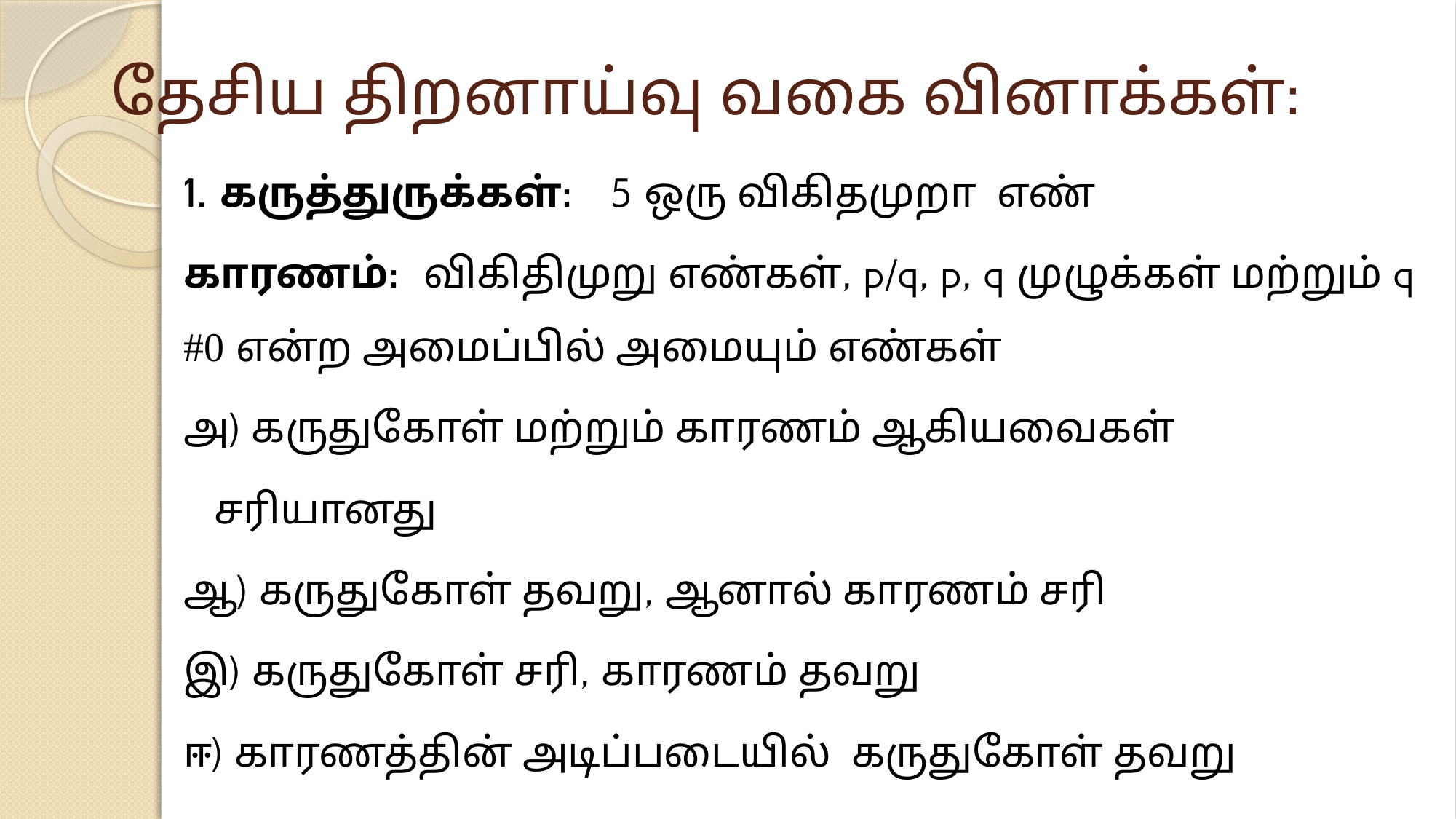

# தேசிய திறனாய்வு வகை வினாக்கள்:
1. கருத்துருக்கள்:   5 ஒரு விகிதமுறா  எண்
காரணம்:  விகிதிமுறு எண்கள், p/q, p, q முழுக்கள் மற்றும் q #0 என்ற அமைப்பில் அமையும் எண்கள்
அ) கருதுகோள் மற்றும் காரணம் ஆகியவைகள்
   சரியானது
ஆ) கருதுகோள் தவறு, ஆனால் காரணம் சரி
இ) கருதுகோள் சரி, காரணம் தவறு
ஈ) காரணத்தின் அடிப்படையில்  கருதுகோள் தவறு